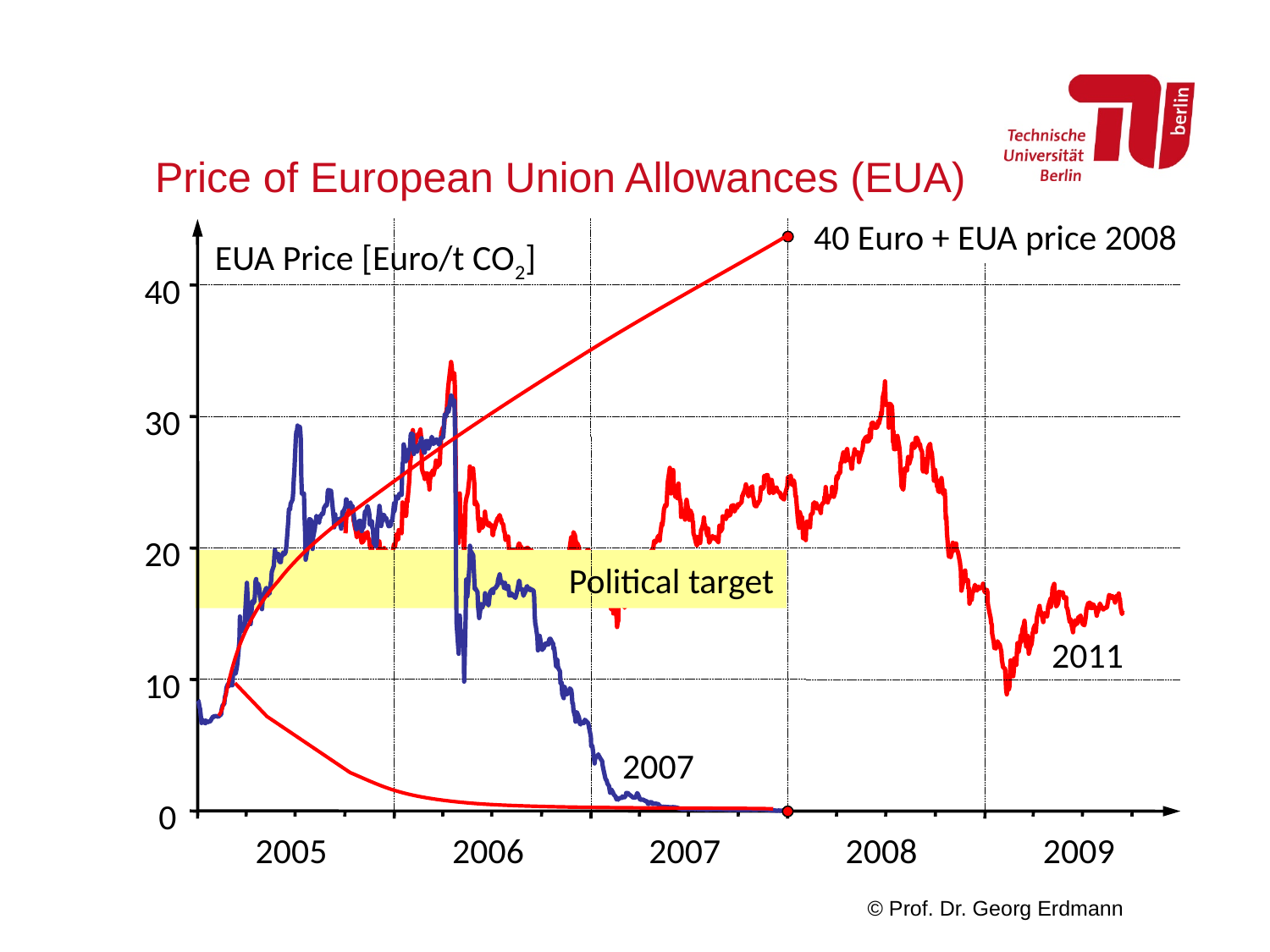

# Price of European Union Allowances (EUA)
40 Euro + EUA price 2008

EUA Price [Euro/t CO2]

40

30

20

Political target
2011
10

2007
0

2005
2006
2007
2008
2009
© Prof. Dr. Georg Erdmann